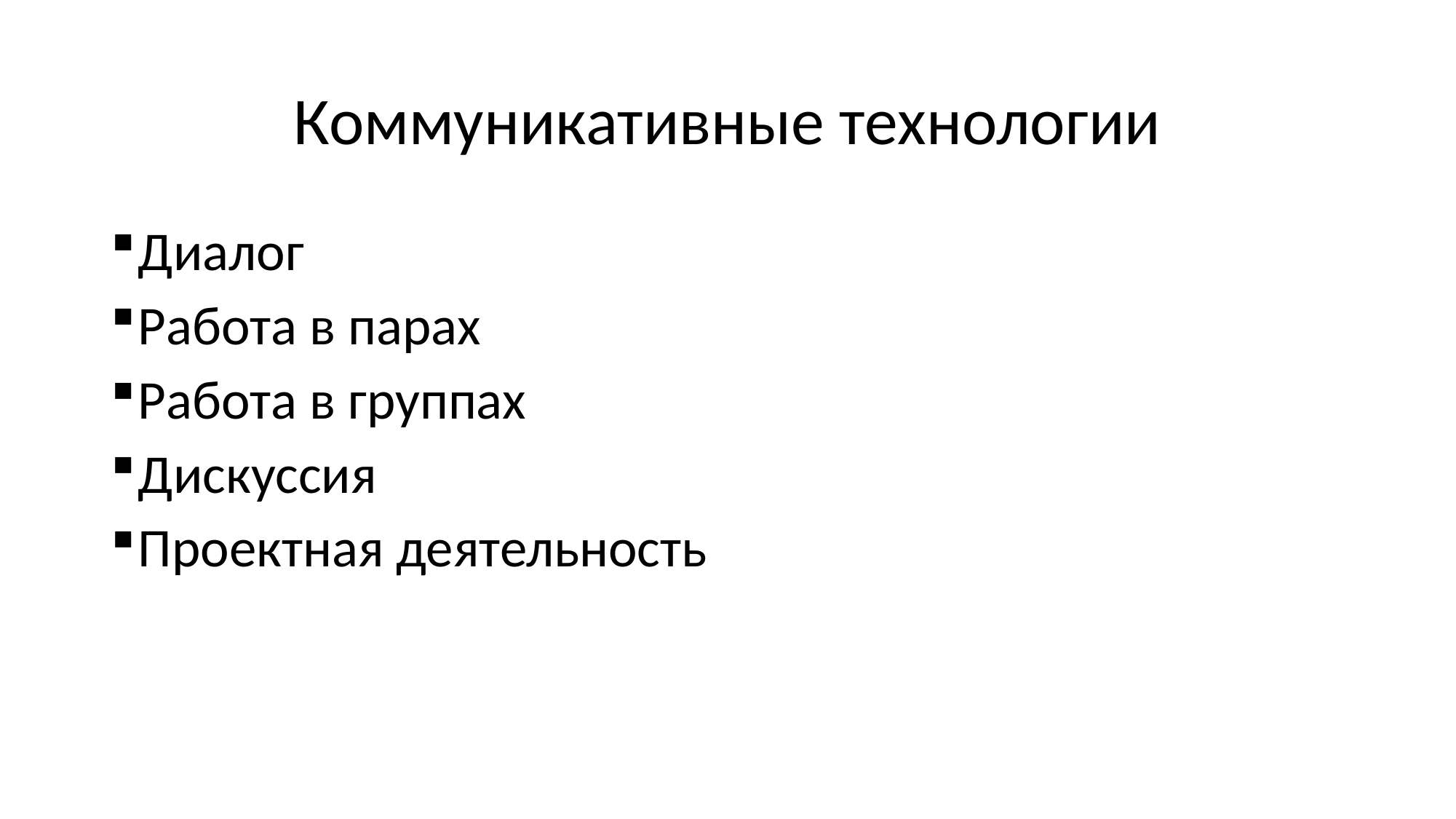

# Коммуникативные технологии
Диалог
Работа в парах
Работа в группах
Дискуссия
Проектная деятельность